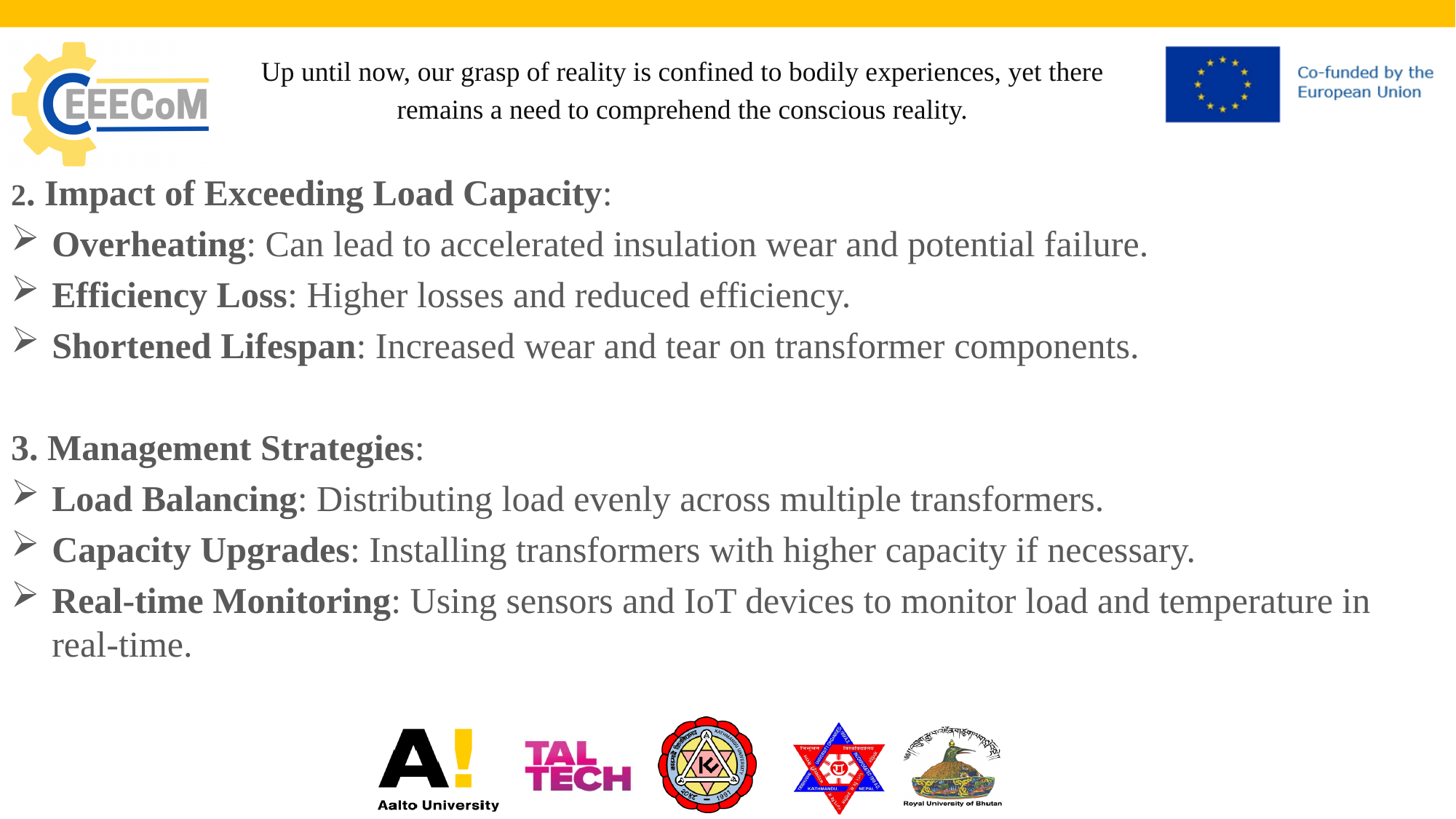

# Up until now, our grasp of reality is confined to bodily experiences, yet there remains a need to comprehend the conscious reality.
2. Impact of Exceeding Load Capacity:
Overheating: Can lead to accelerated insulation wear and potential failure.
Efficiency Loss: Higher losses and reduced efficiency.
Shortened Lifespan: Increased wear and tear on transformer components.

3. Management Strategies:
Load Balancing: Distributing load evenly across multiple transformers.
Capacity Upgrades: Installing transformers with higher capacity if necessary.
Real-time Monitoring: Using sensors and IoT devices to monitor load and temperature in real-time.